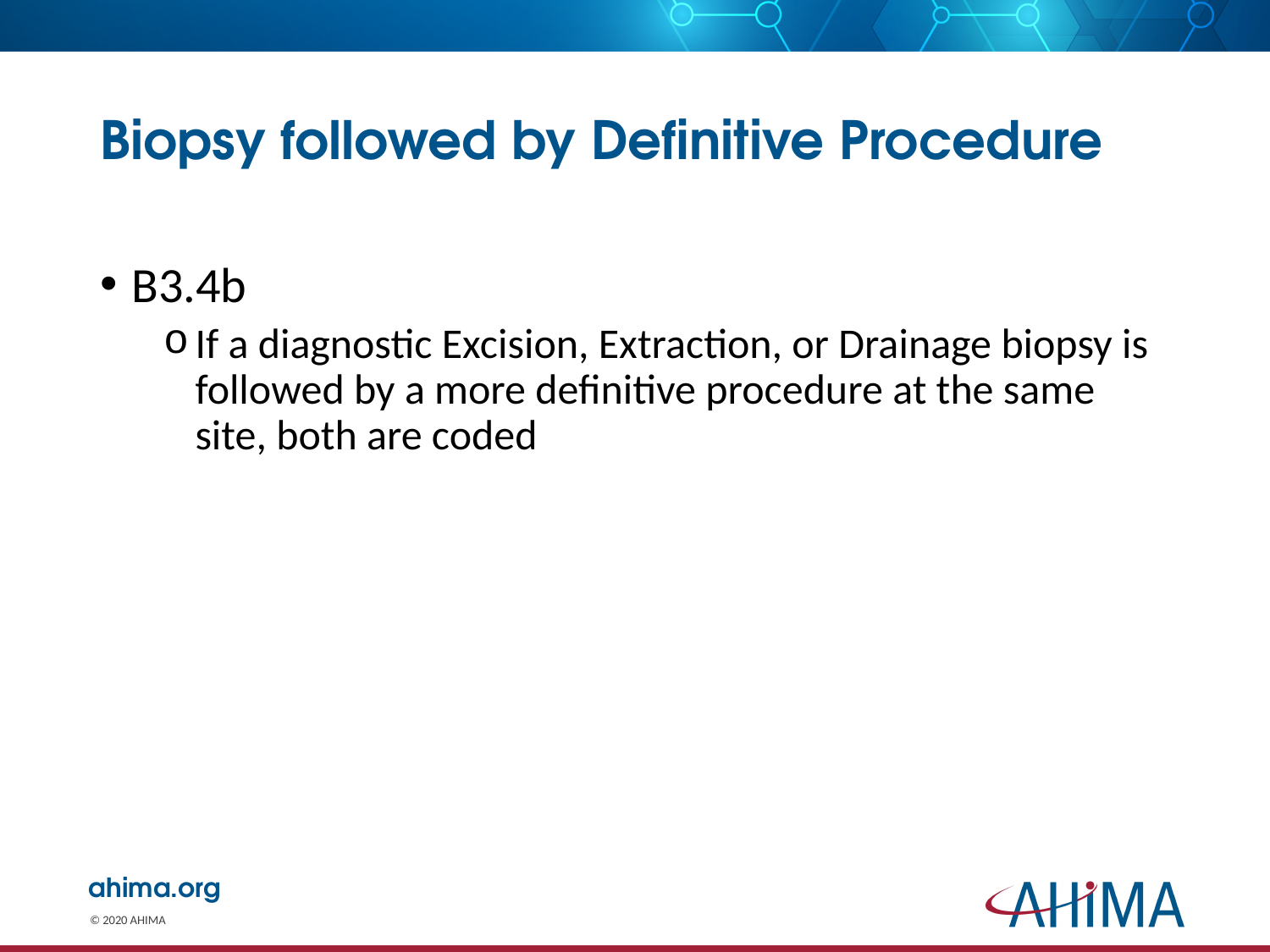

# Biopsy followed by Definitive Procedure
B3.4b
If a diagnostic Excision, Extraction, or Drainage biopsy is followed by a more definitive procedure at the same site, both are coded